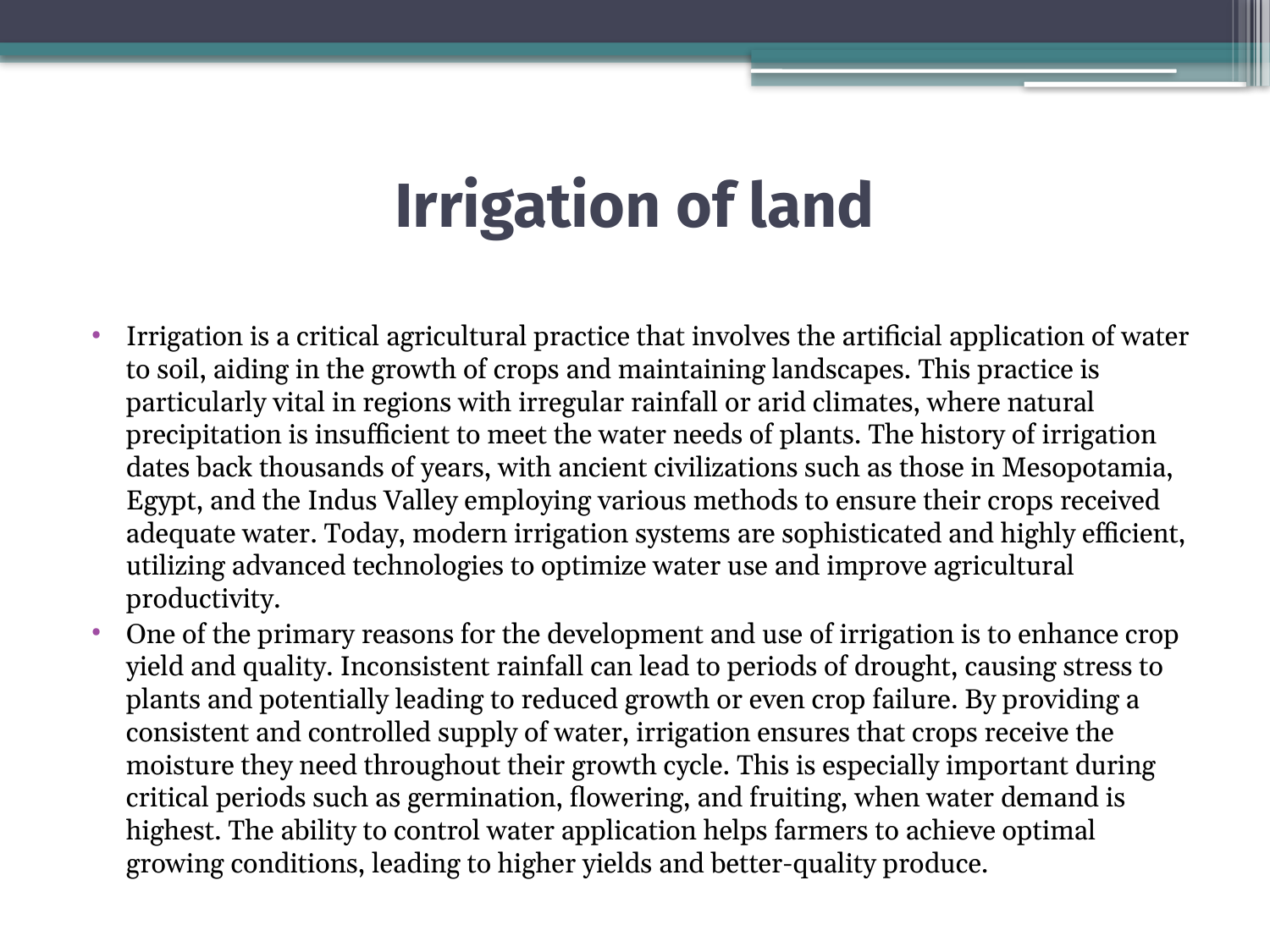

# Irrigation of land
Irrigation is a critical agricultural practice that involves the artificial application of water to soil, aiding in the growth of crops and maintaining landscapes. This practice is particularly vital in regions with irregular rainfall or arid climates, where natural precipitation is insufficient to meet the water needs of plants. The history of irrigation dates back thousands of years, with ancient civilizations such as those in Mesopotamia, Egypt, and the Indus Valley employing various methods to ensure their crops received adequate water. Today, modern irrigation systems are sophisticated and highly efficient, utilizing advanced technologies to optimize water use and improve agricultural productivity.
One of the primary reasons for the development and use of irrigation is to enhance crop yield and quality. Inconsistent rainfall can lead to periods of drought, causing stress to plants and potentially leading to reduced growth or even crop failure. By providing a consistent and controlled supply of water, irrigation ensures that crops receive the moisture they need throughout their growth cycle. This is especially important during critical periods such as germination, flowering, and fruiting, when water demand is highest. The ability to control water application helps farmers to achieve optimal growing conditions, leading to higher yields and better-quality produce.